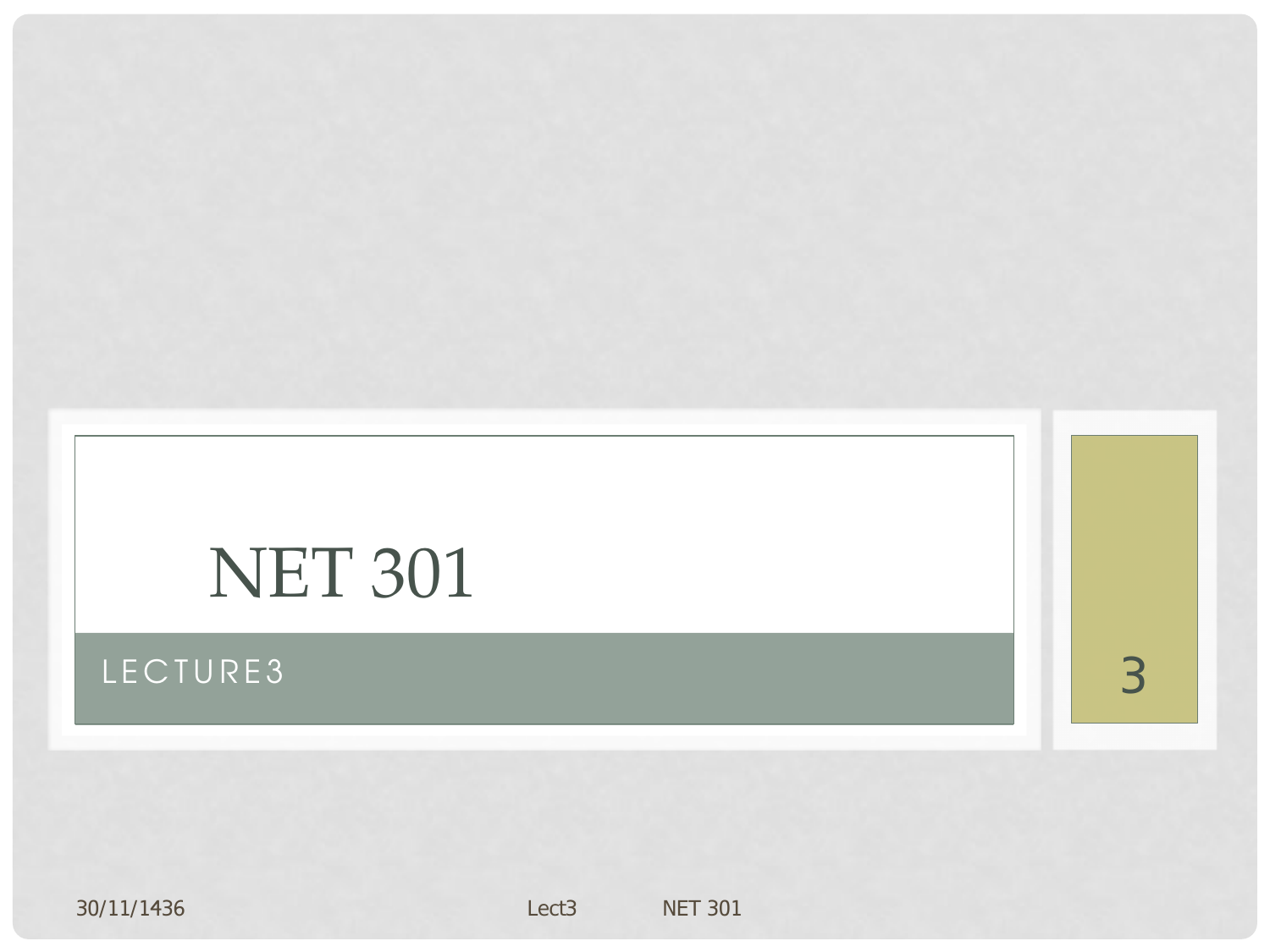

# NET 301
3
LECTURE3
30/11/1436
Lect3             NET 301